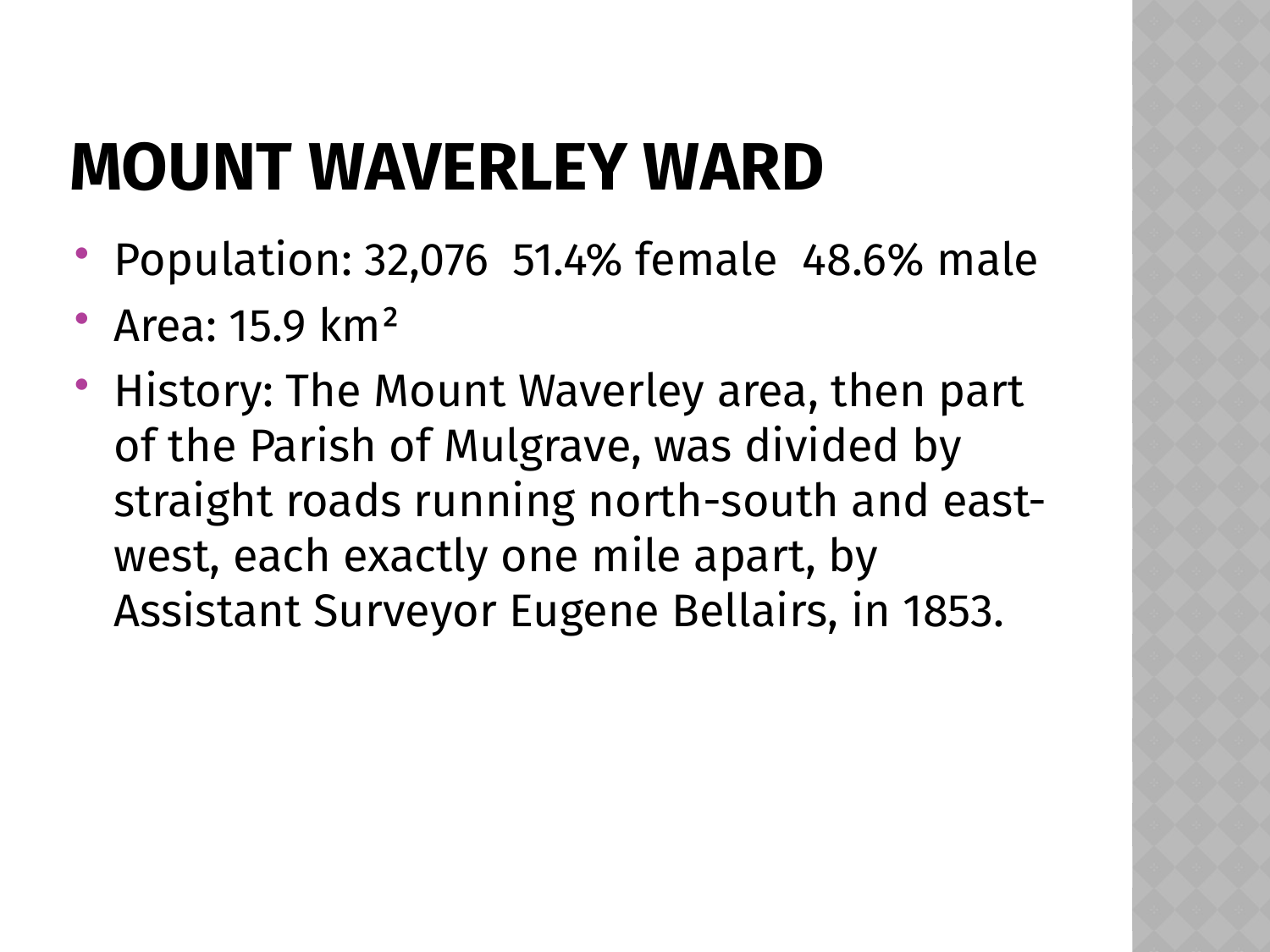

# Mount waverley ward
Population: 32,076  51.4% female  48.6% male
Area: 15.9 km²
History: The Mount Waverley area, then part of the Parish of Mulgrave, was divided by straight roads running north-south and east-west, each exactly one mile apart, by Assistant Surveyor Eugene Bellairs, in 1853.